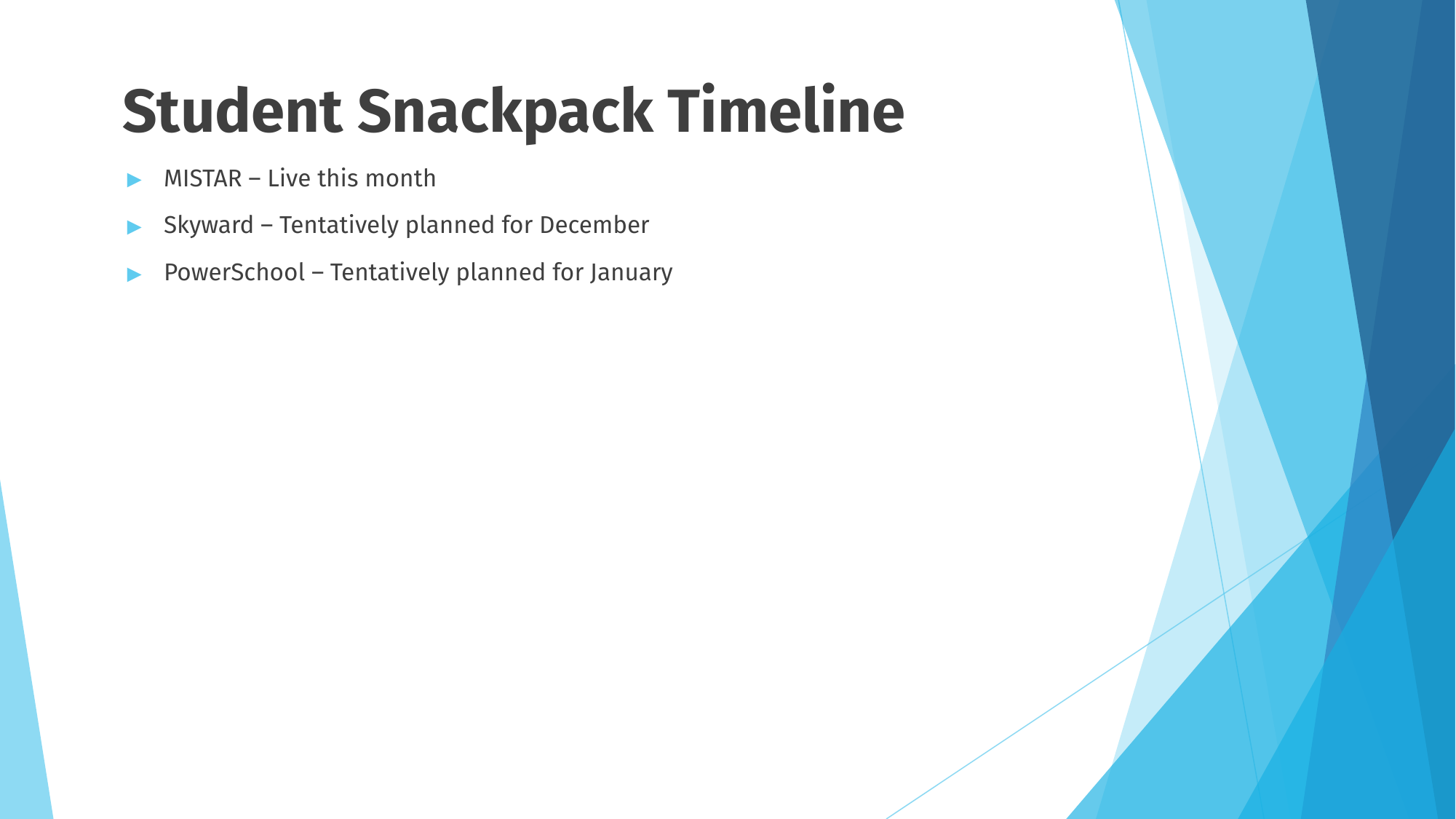

Student Snackpack Timeline
MISTAR – Live this month
Skyward – Tentatively planned for December
PowerSchool – Tentatively planned for January